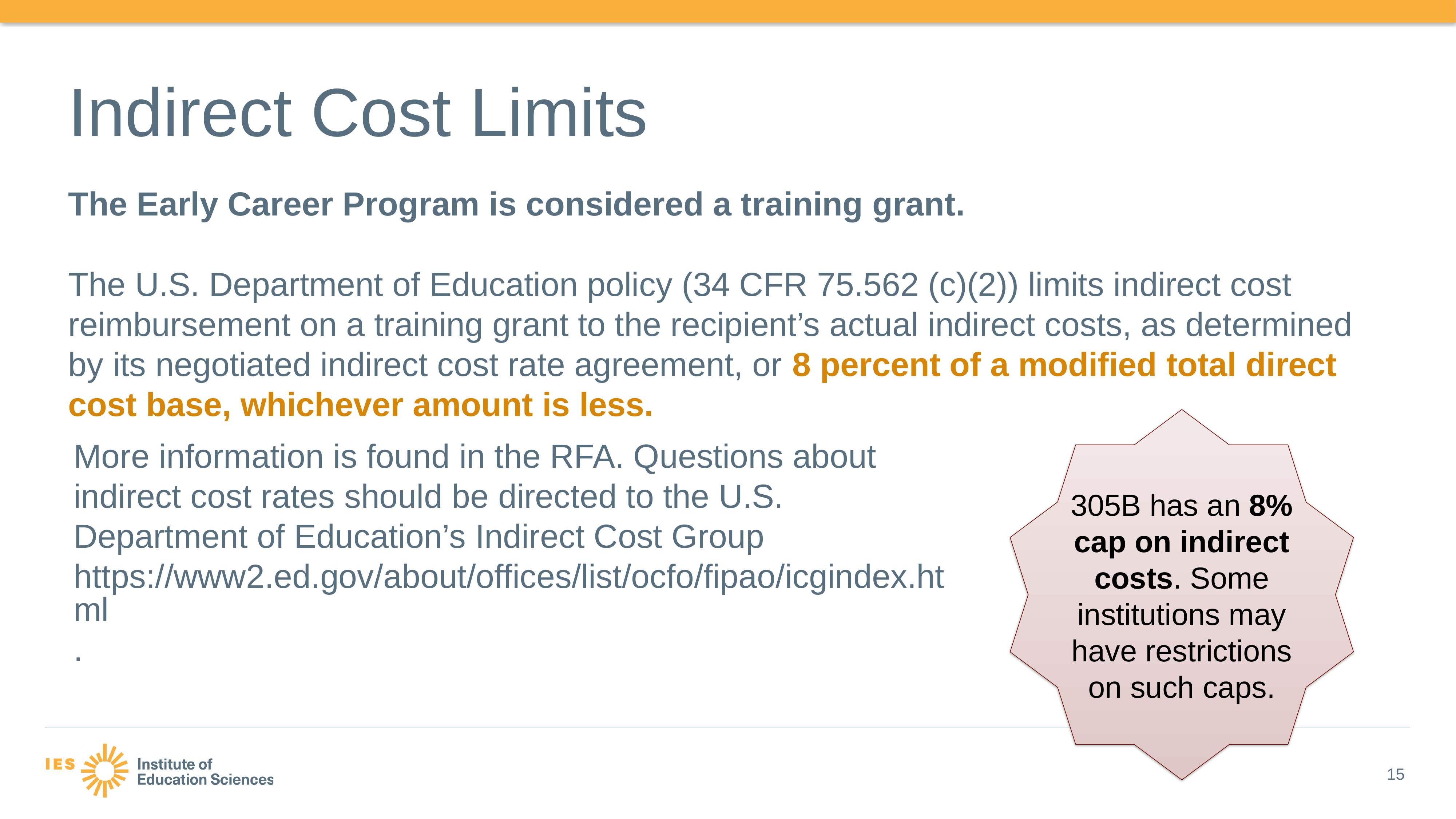

# Indirect Cost Limits
The Early Career Program is considered a training grant.

The U.S. Department of Education policy (34 CFR 75.562 (c)(2)) limits indirect cost reimbursement on a training grant to the recipient’s actual indirect costs, as determined by its negotiated indirect cost rate agreement, or 8 percent of a modified total direct cost base, whichever amount is less.

305B has an 8% cap on indirect costs. Some institutions may have restrictions on such caps.
More information is found in the RFA. Questions about indirect cost rates should be directed to the U.S. Department of Education’s Indirect Cost Group
https://www2.ed.gov/about/offices/list/ocfo/fipao/icgindex.html.
15